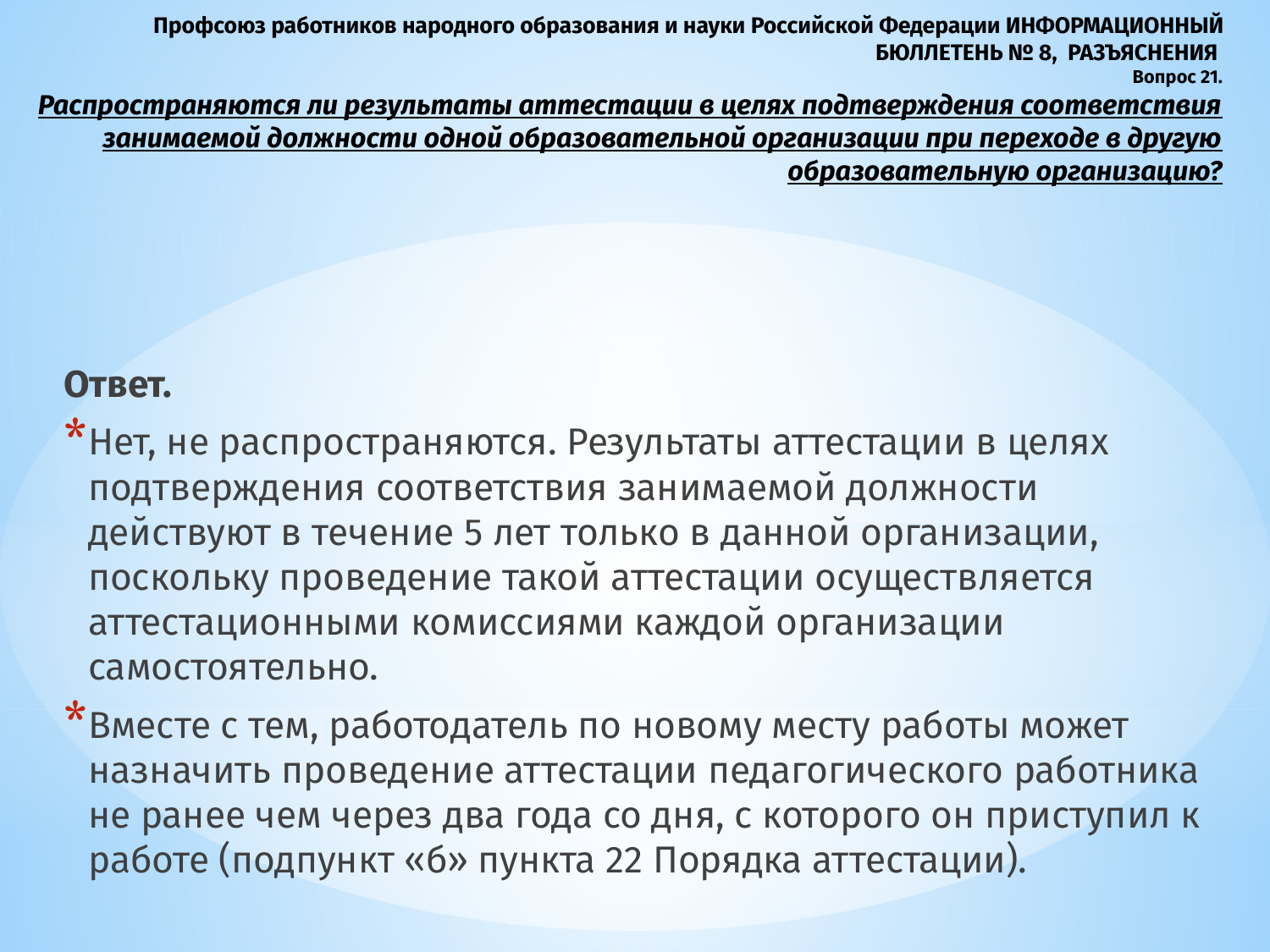

# Профсоюз работников народного образования и науки Российской Федерации ИНФОРМАЦИОННЫЙ БЮЛЛЕТЕНЬ № 8,  РАЗЪЯСНЕНИЯ Вопрос 21. Распространяются ли результаты аттестации в целях подтверждения соответствия занимаемой должности одной образовательной организации при переходе в другую образовательную организацию?

Ответ.
Нет, не распространяются. Результаты аттестации в целях подтверждения соответствия занимаемой должности действуют в течение 5 лет только в данной организации, поскольку проведение такой аттестации осуществляется аттестационными комиссиями каждой организации самостоятельно.
Вместе с тем, работодатель по новому месту работы может назначить проведение аттестации педагогического работника не ранее чем через два года со дня, с которого он приступил к работе (подпункт «б» пункта 22 Порядка аттестации).